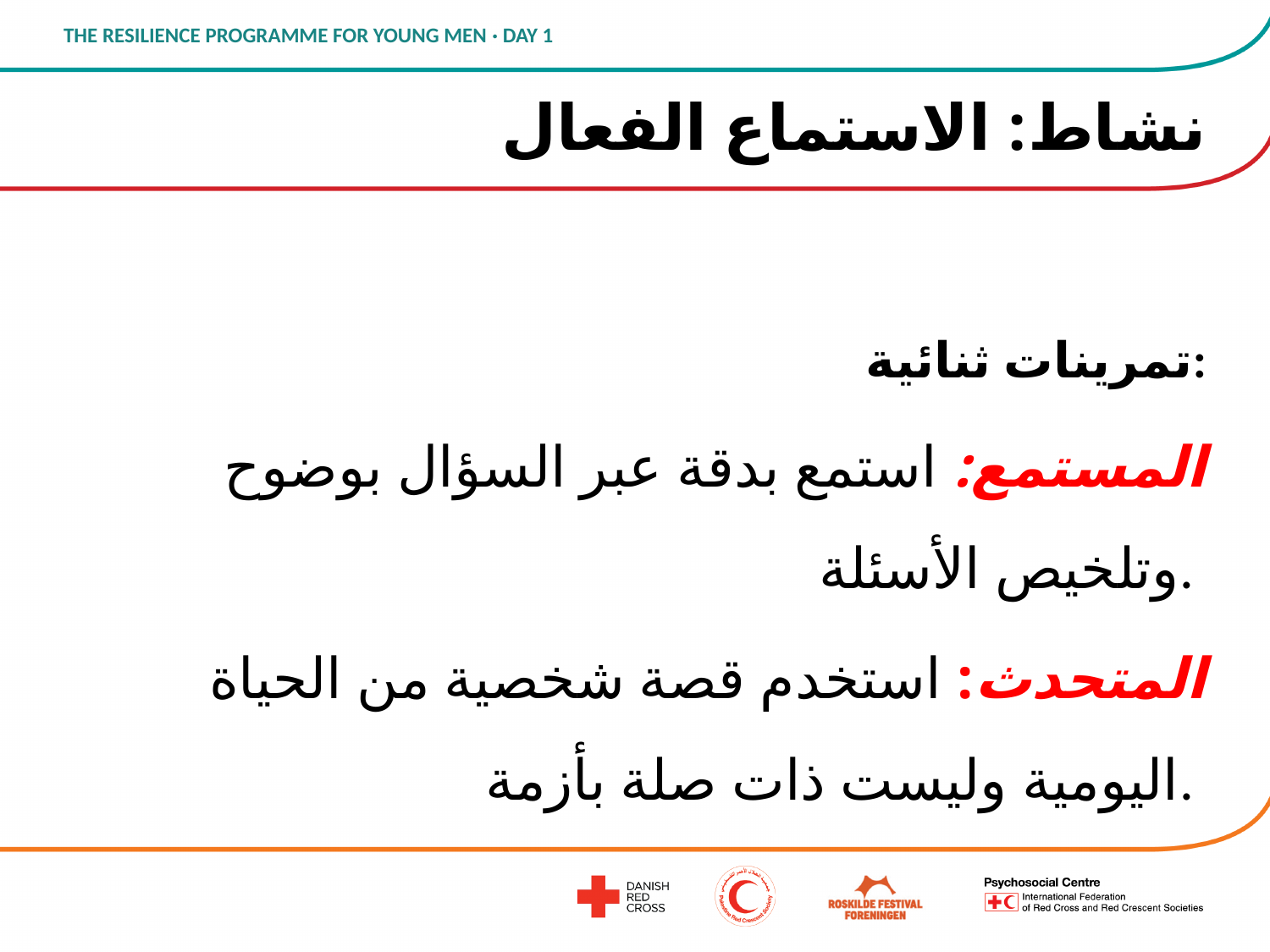

# نشاط: الاستماع الفعال

تمرينات ثنائية:
المستمع: استمع بدقة عبر السؤال بوضوح وتلخيص الأسئلة.
المتحدث: استخدم قصة شخصية من الحياة اليومية وليست ذات صلة بأزمة.